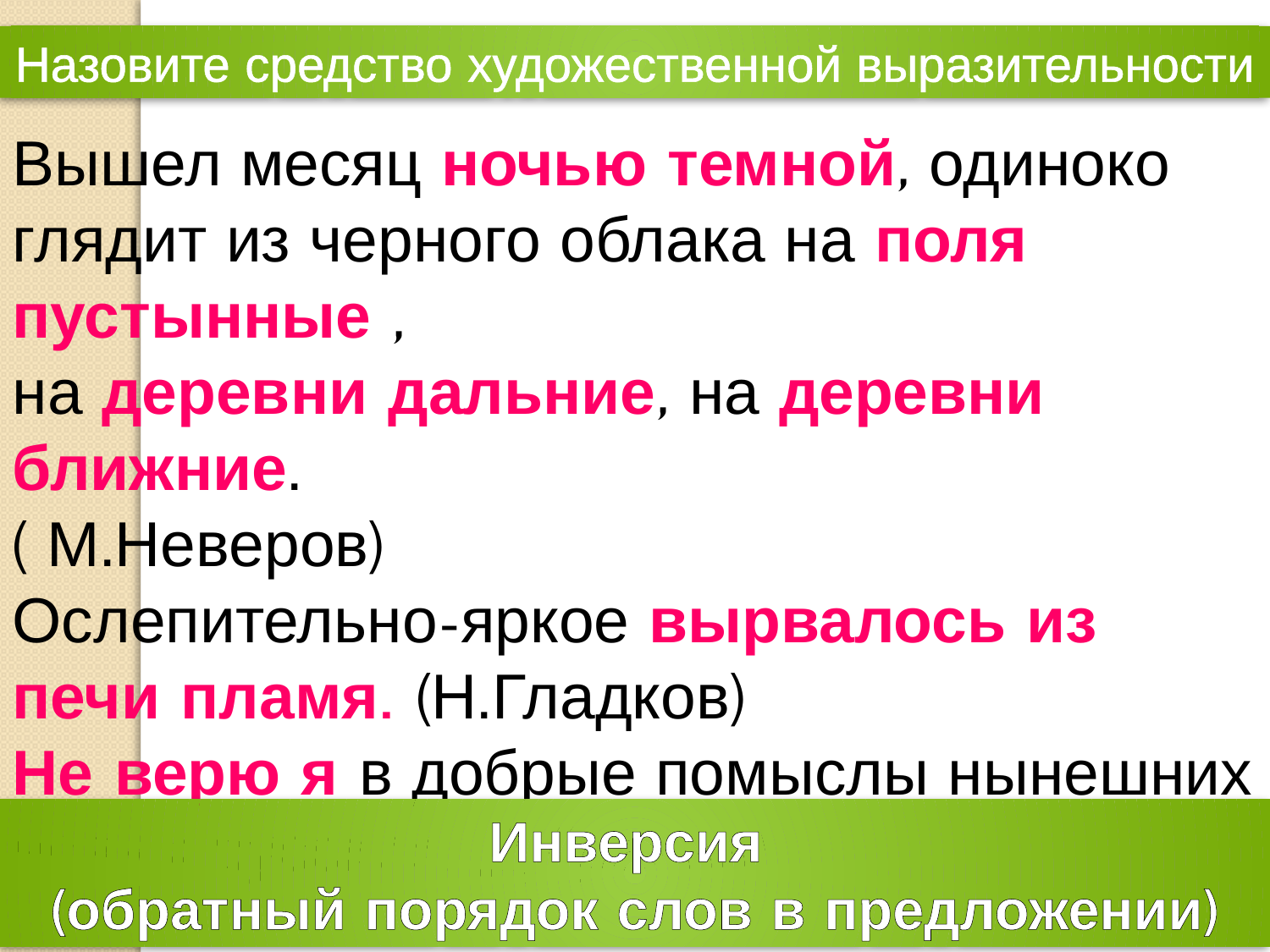

Назовите средство художественной выразительности
Вышел месяц ночью темной, одиноко глядит из черного облака на поля пустынные ,
на деревни дальние, на деревни ближние.
( М.Неверов)
Ослепительно-яркое вырвалось из печи пламя. (Н.Гладков)
Не верю я в добрые помыслы нынешних новых русских. (Д.Гранин)
Инверсия
(обратный порядок слов в предложении)